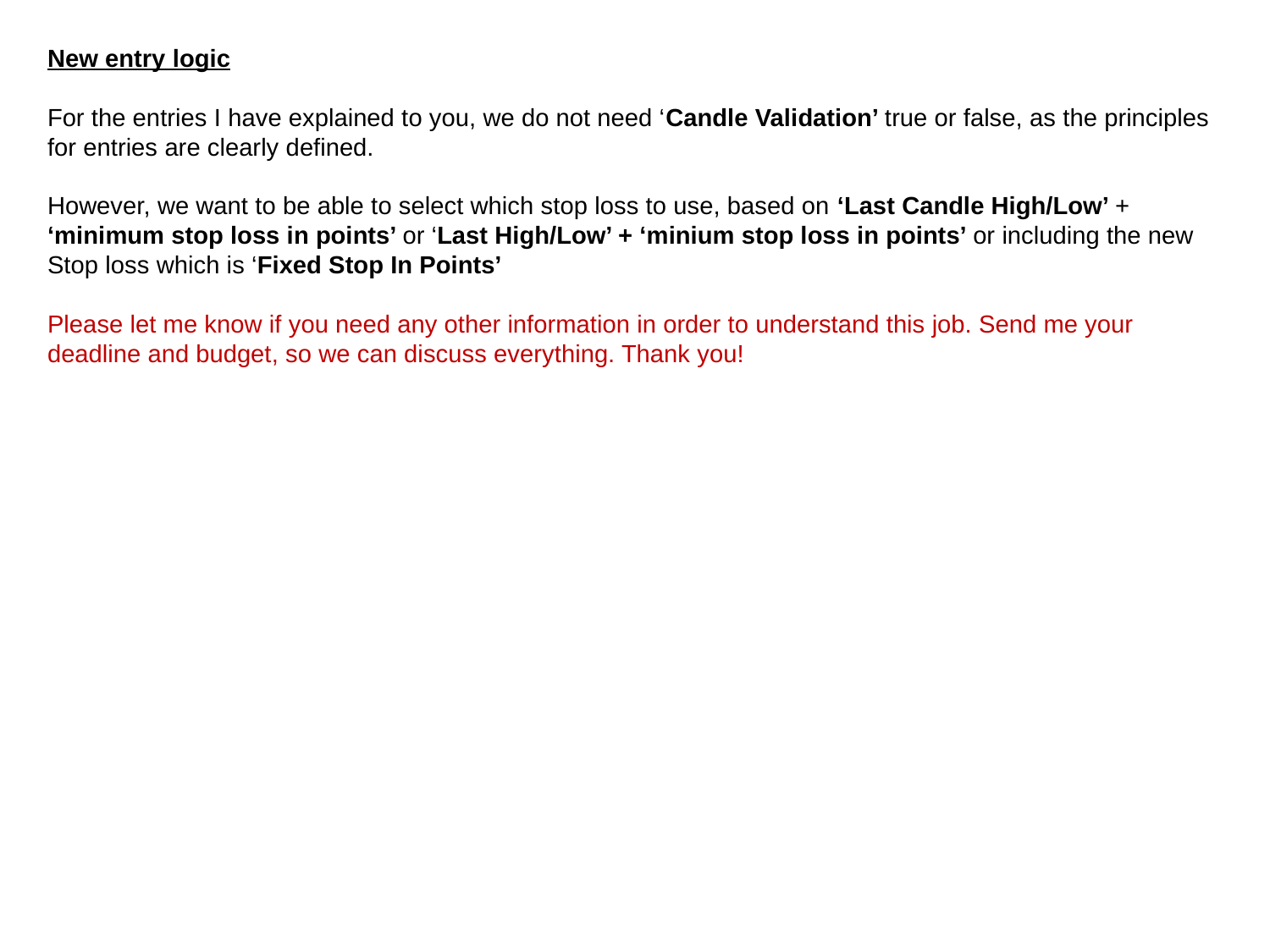

New entry logic

For the entries I have explained to you, we do not need ‘Candle Validation’ true or false, as the principles for entries are clearly defined.

However, we want to be able to select which stop loss to use, based on ‘Last Candle High/Low’ + ‘minimum stop loss in points’ or ‘Last High/Low’ + ‘minium stop loss in points’ or including the new Stop loss which is ‘Fixed Stop In Points’

Please let me know if you need any other information in order to understand this job. Send me your deadline and budget, so we can discuss everything. Thank you!